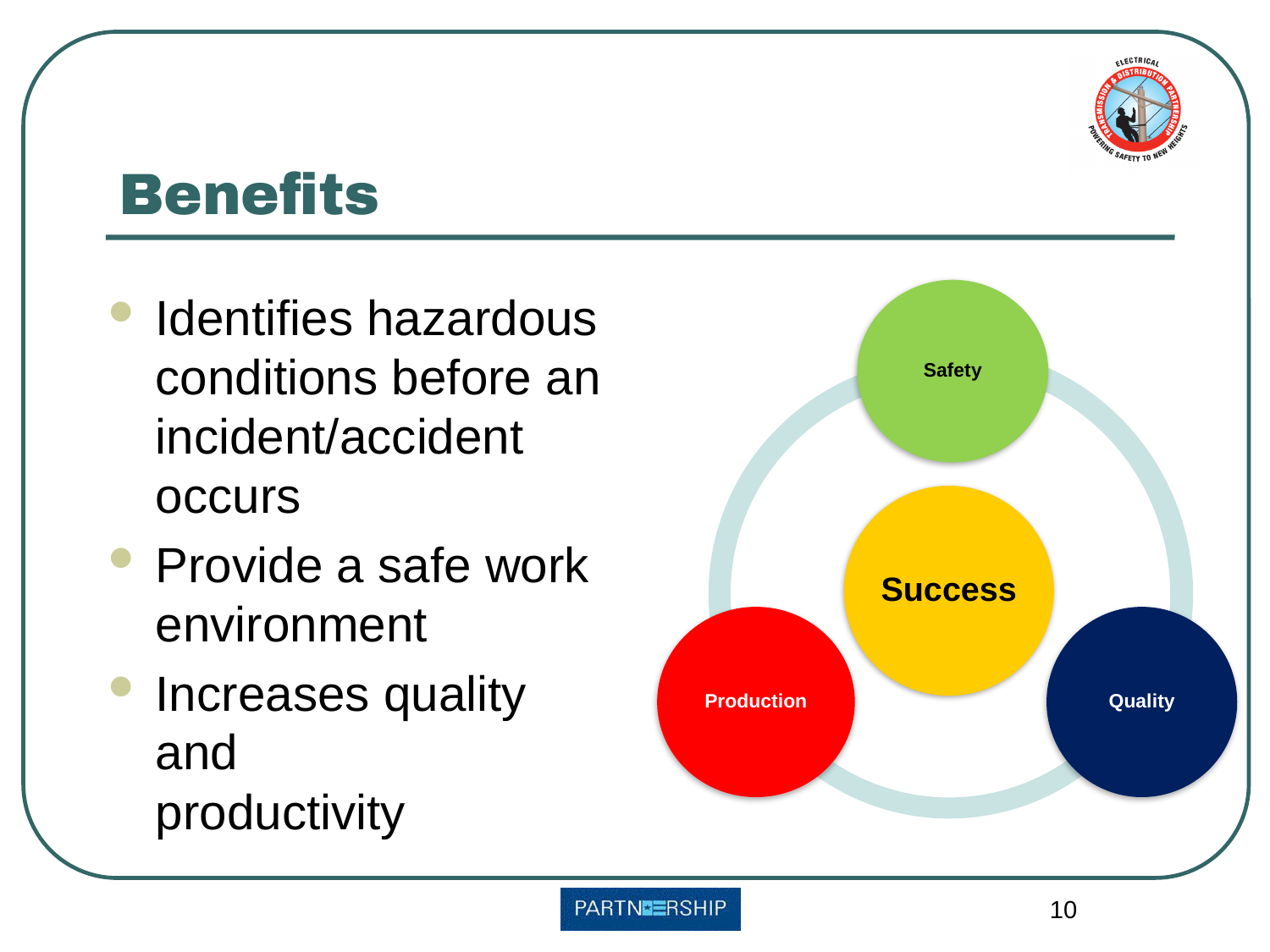

# Benefits
Identifies hazardous conditions before an incident/accident occurs
Provide a safe work
environment
Increases quality and
productivity

Success
Safety
Quality
Production
10